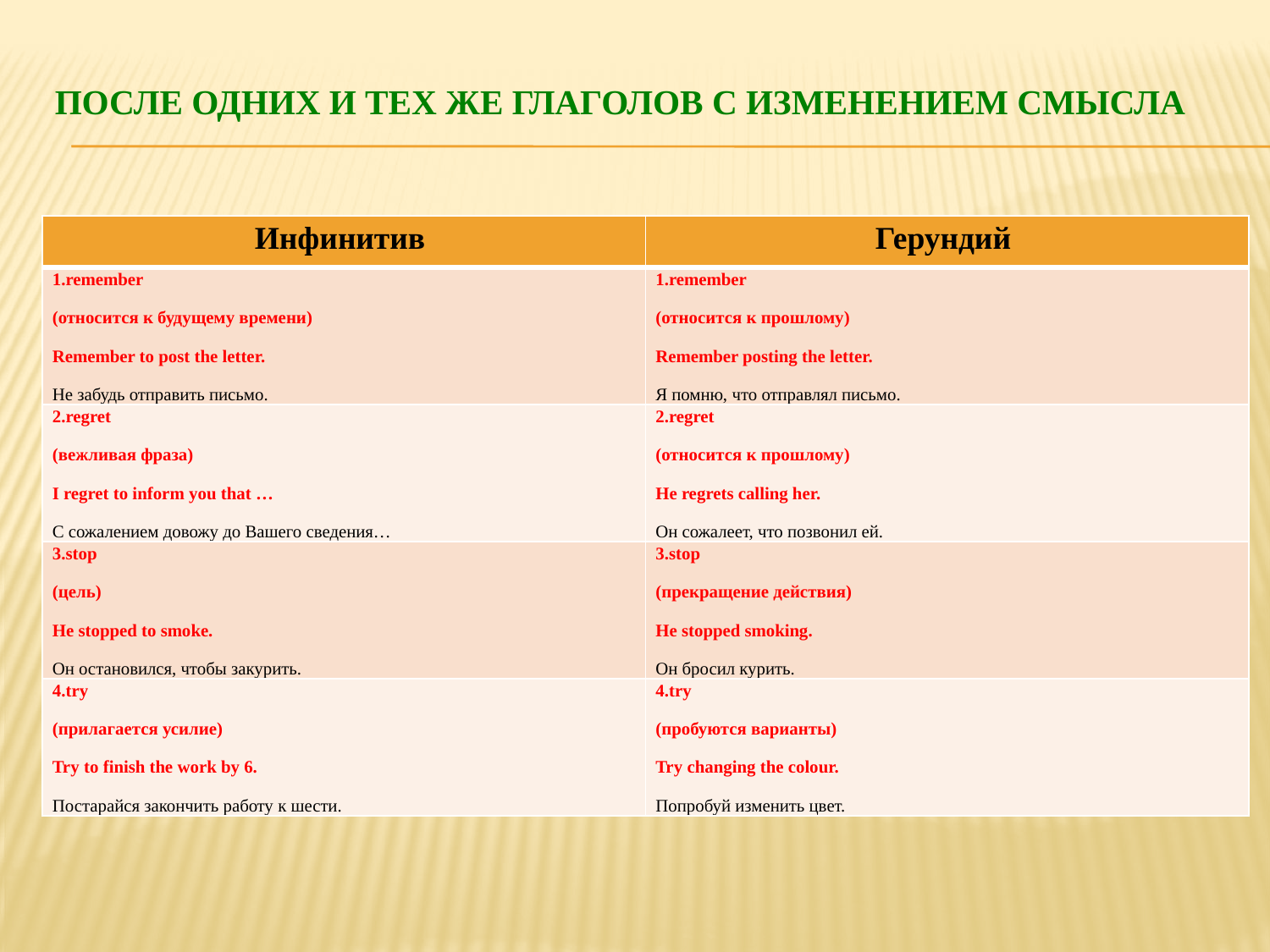

# После одних и тех же глаголов с изменением смысла
| Инфинитив | Герундий |
| --- | --- |
| 1.remember (относится к будущему времени) Remember to post the letter. Не забудь отправить письмо. | 1.remember (относится к прошлому) Remember posting the letter. Я помню, что отправлял письмо. |
| 2.regret (вежливая фраза) I regret to inform you that … С сожалением довожу до Вашего сведения… | 2.regret (относится к прошлому) He regrets calling her. Он сожалеет, что позвонил ей. |
| 3.stop (цель) He stopped to smoke. Он остановился, чтобы закурить. | 3.stop (прекращение действия) He stopped smoking. Он бросил курить. |
| 4.try (прилагается усилие) Try to finish the work by 6. Постарайся закончить работу к шести. | 4.try (пробуются варианты) Try changing the colour. Попробуй изменить цвет. |